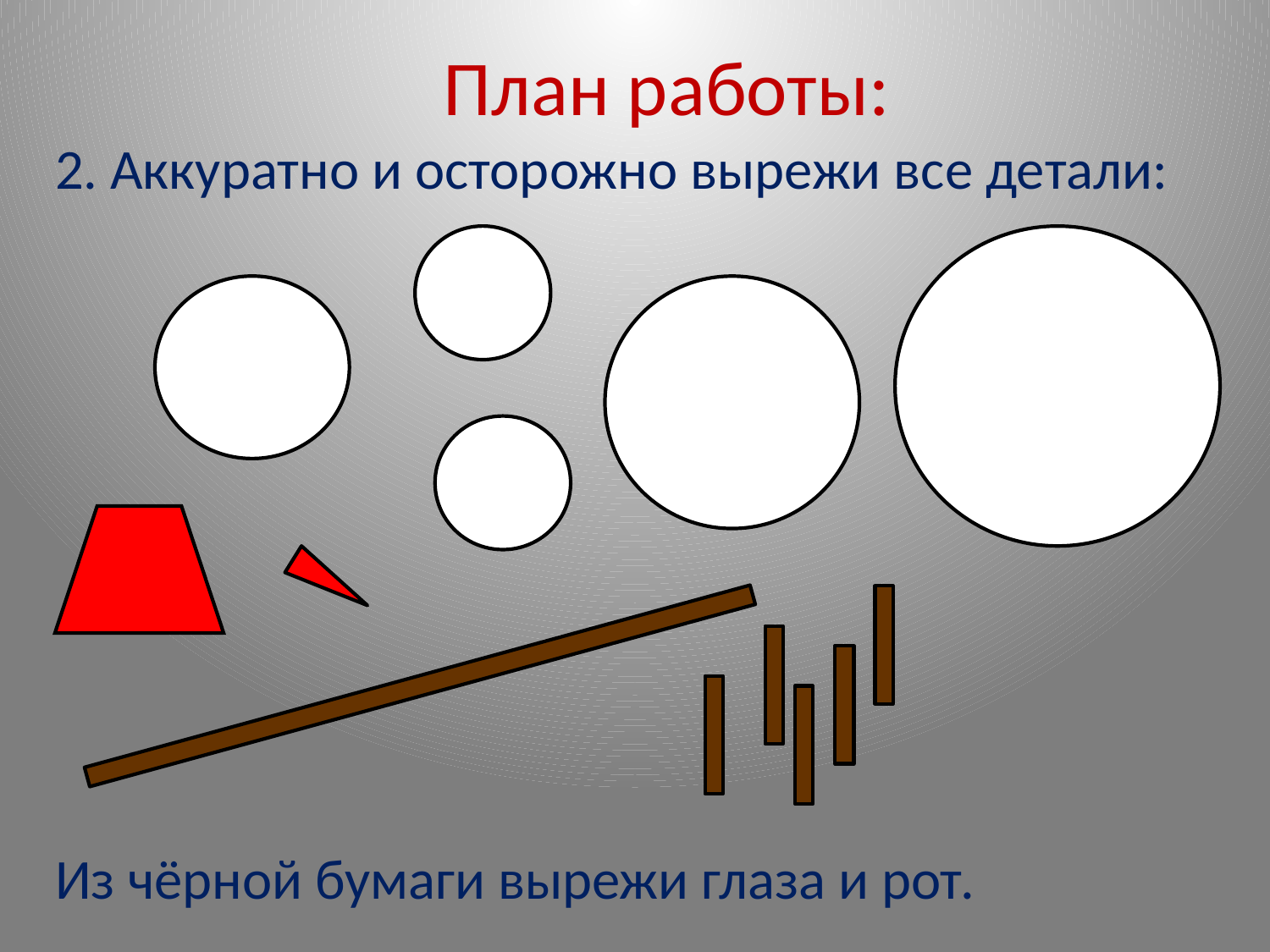

# План работы:
2. Аккуратно и осторожно вырежи все детали:

Из чёрной бумаги вырежи глаза и рот.